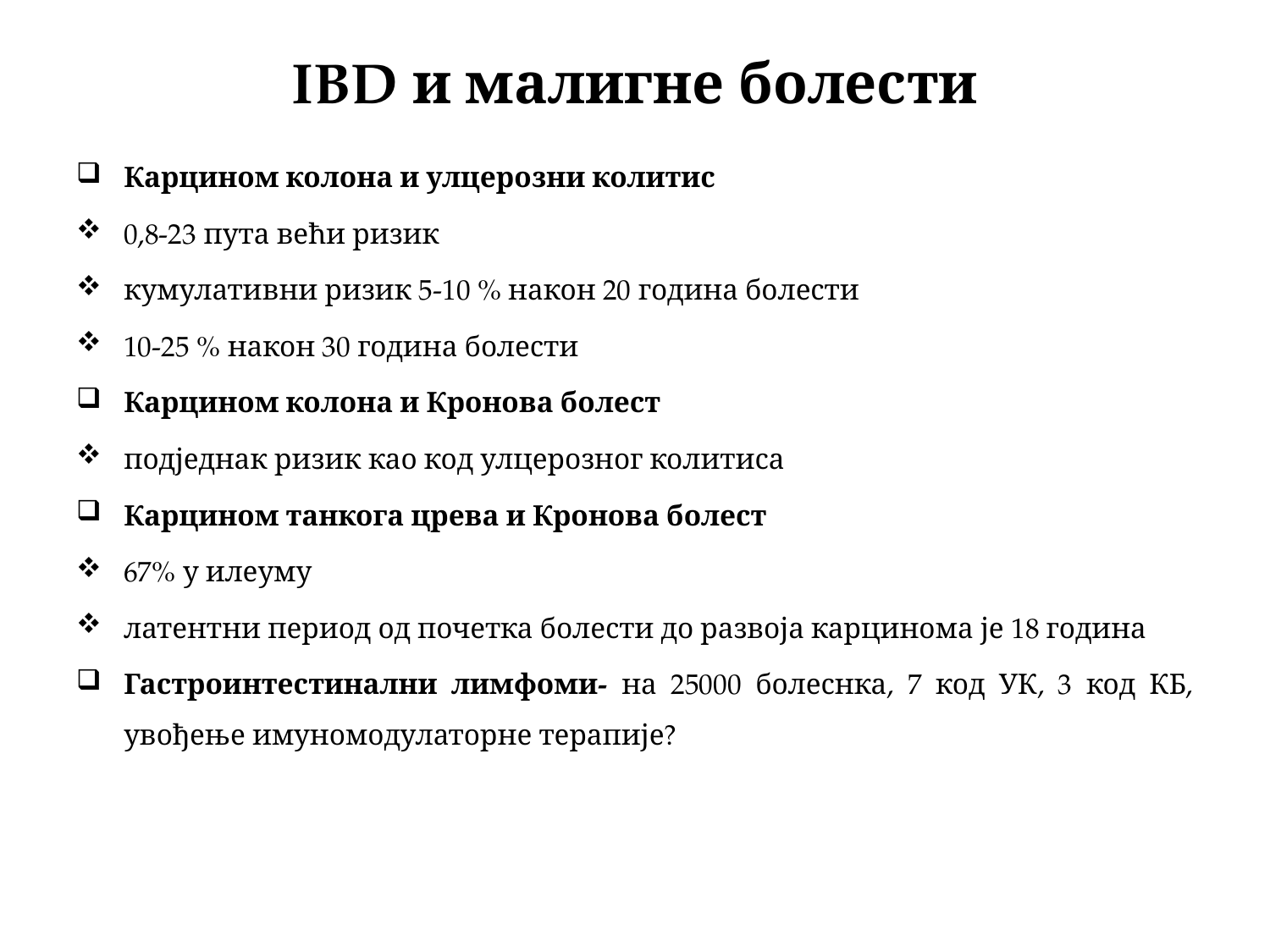

# IBD и малигне болести
Карцином колона и улцерозни колитис
0,8-23 пута већи ризик
кумулативни ризик 5-10 % након 20 година болести
10-25 % након 30 година болести
Карцином колона и Кронова болест
подједнак ризик као код улцерозног колитиса
Карцином танкога црева и Кронова болест
67% у илеуму
латентни период од почетка болести до развоја карцинома је 18 година
Гастроинтестинални лимфоми- на 25000 болеснка, 7 код УК, 3 код КБ, увођење имуномодулаторне терапије?